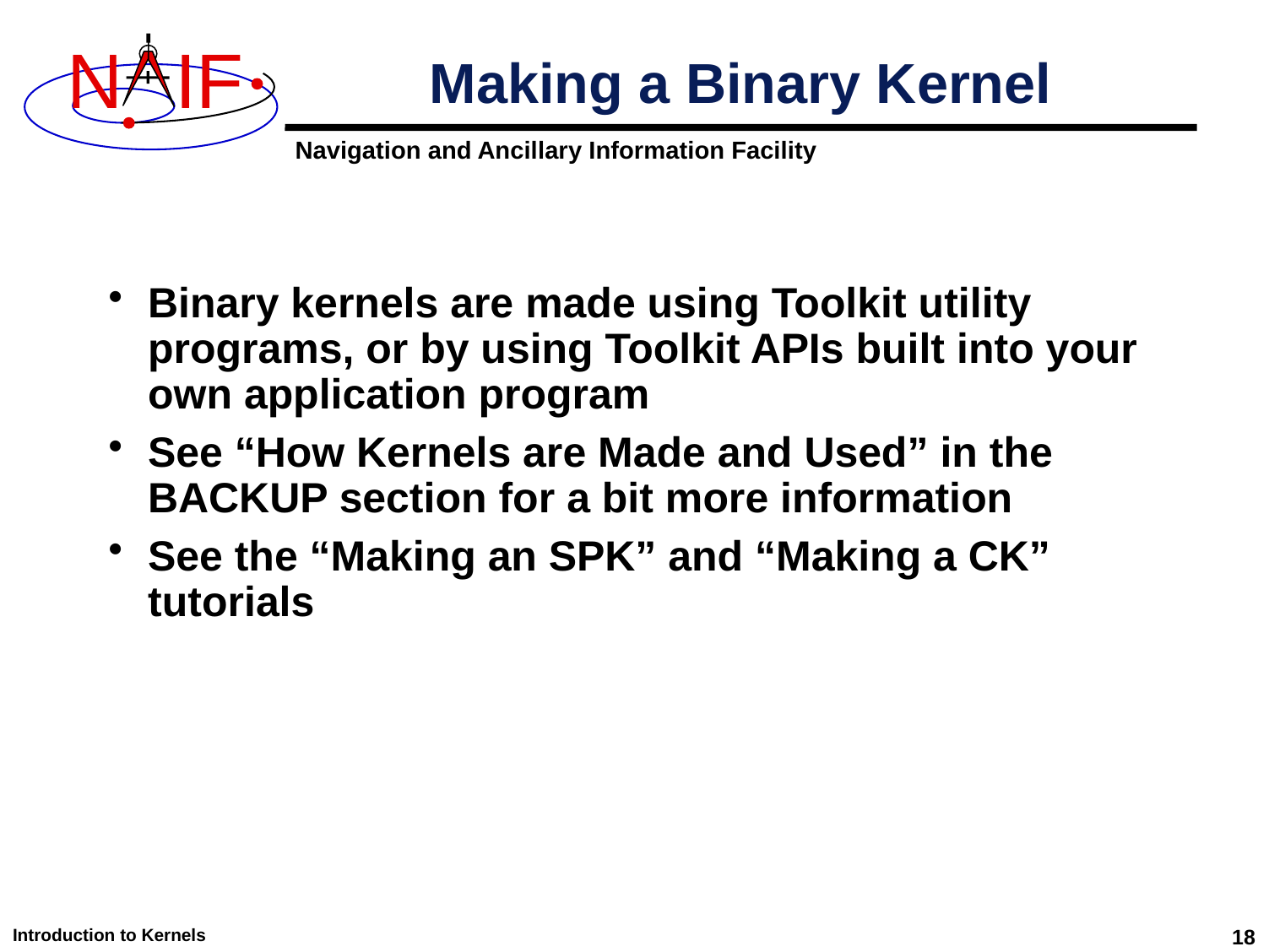

# Making a Binary Kernel
Binary kernels are made using Toolkit utility programs, or by using Toolkit APIs built into your own application program
See “How Kernels are Made and Used” in the BACKUP section for a bit more information
See the “Making an SPK” and “Making a CK” tutorials
Introduction to Kernels
18